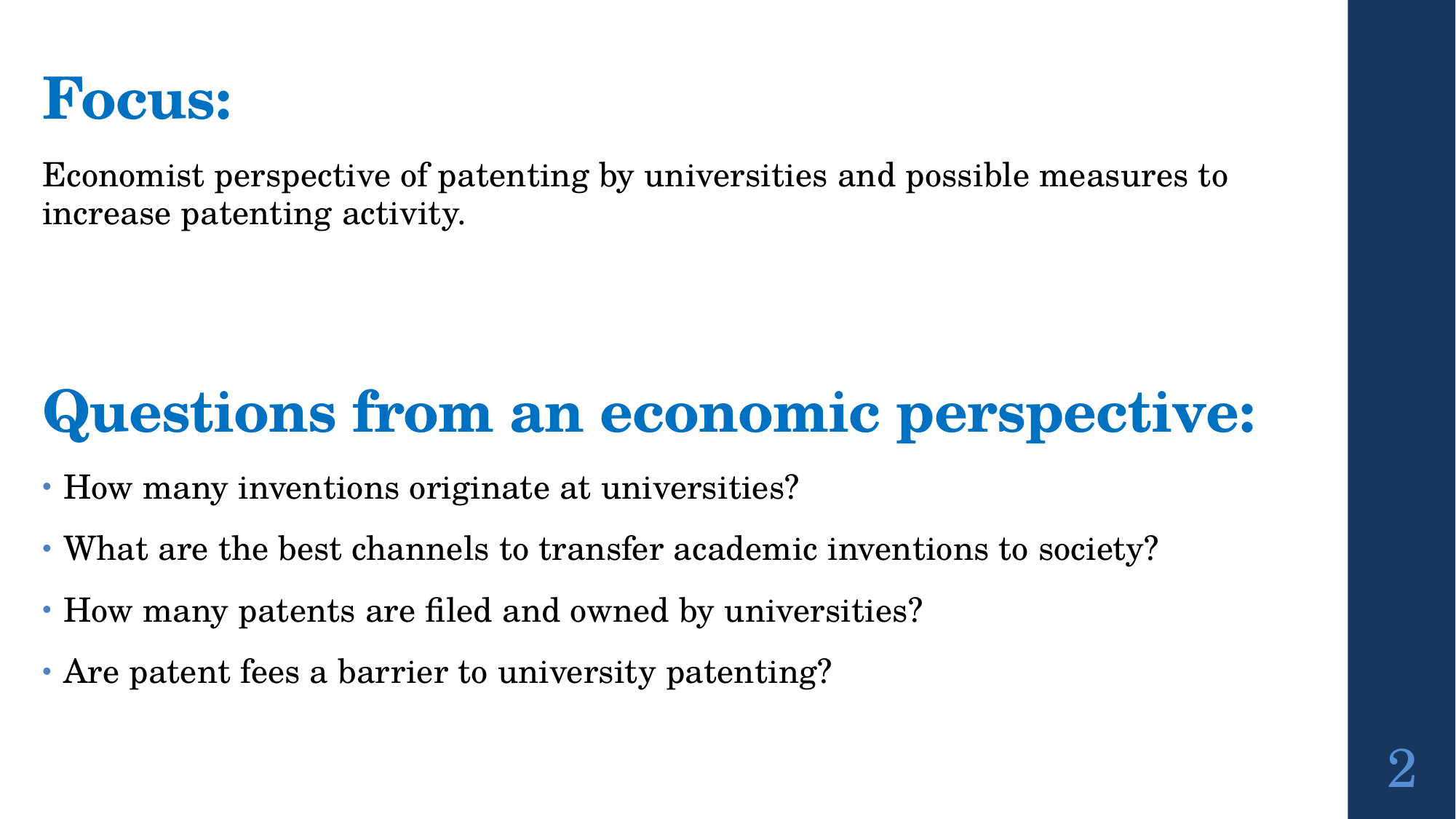

Focus:
Economist perspective of patenting by universities and possible measures to increase patenting activity.

Questions from an economic perspective:
How many inventions originate at universities?
What are the best channels to transfer academic inventions to society?
How many patents are filed and owned by universities?
Are patent fees a barrier to university patenting?

2